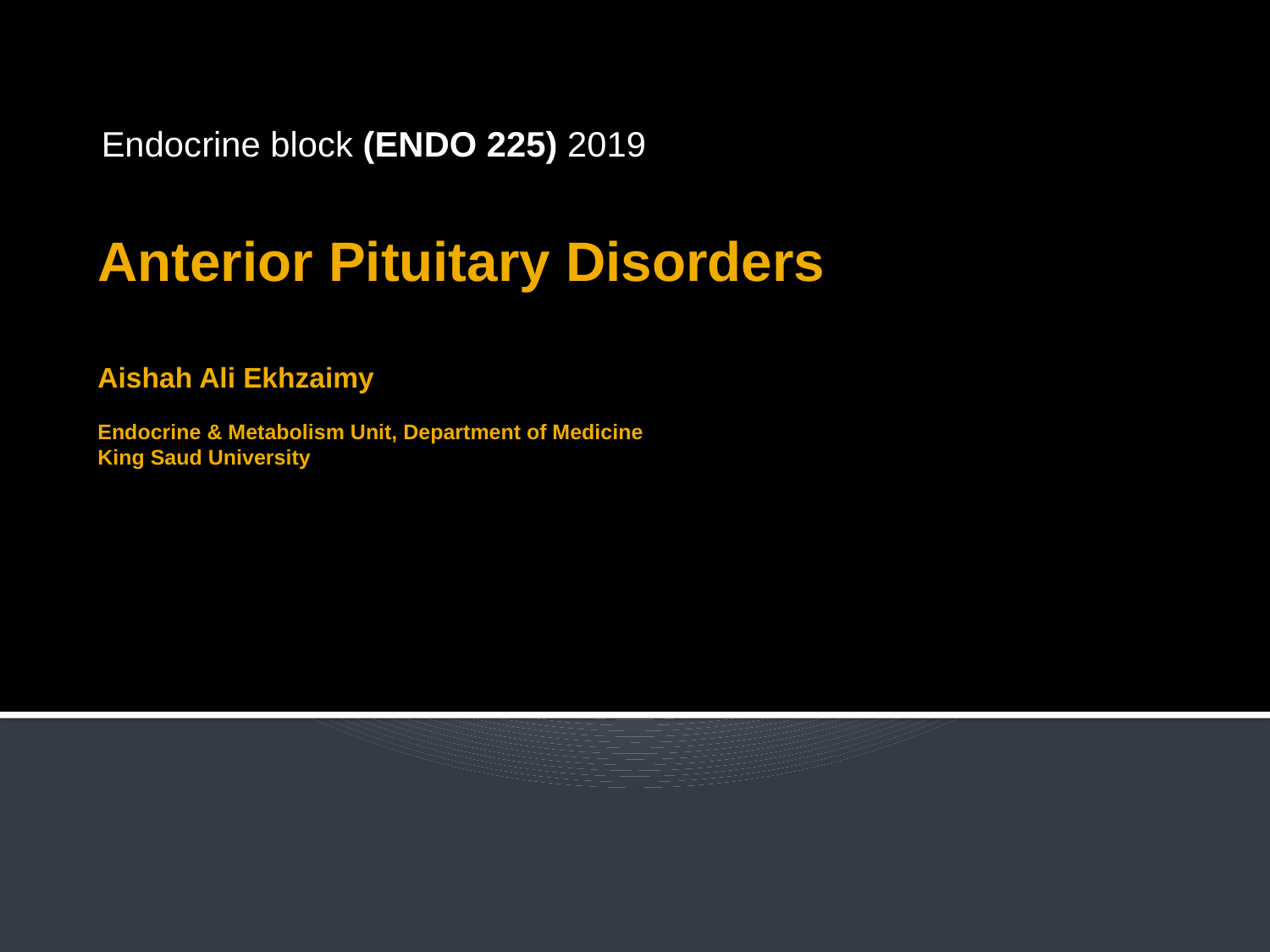

Endocrine block (ENDO 225) 2019
# Anterior Pituitary Disorders Aishah Ali Ekhzaimy Endocrine & Metabolism Unit, Department of Medicine King Saud University